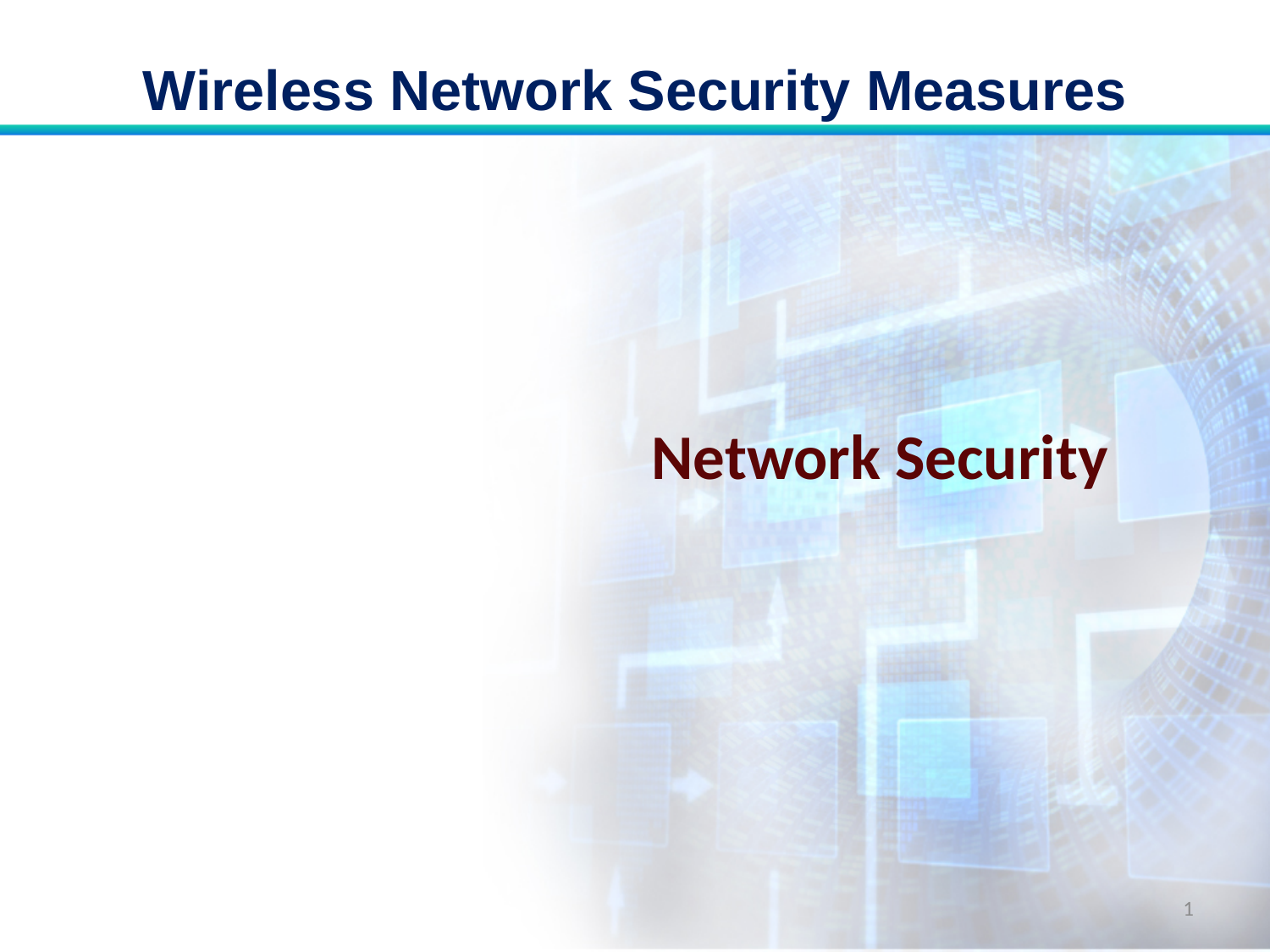

# Wireless Network Security Measures
Network Security
1